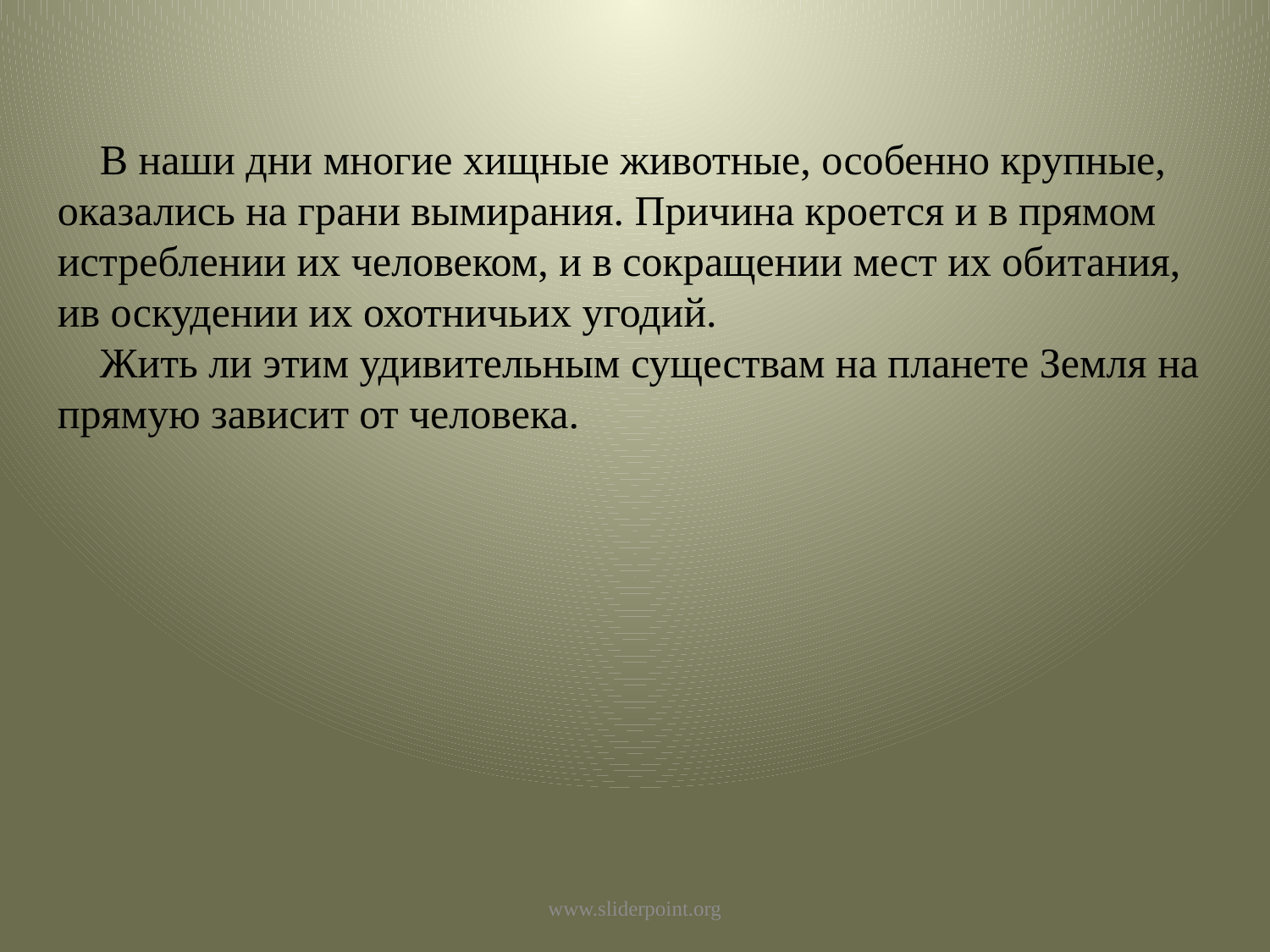

В наши дни многие хищные животные, особенно крупные, оказались на грани вымирания. Причина кроется и в прямом истреблении их человеком, и в сокращении мест их обитания, ив оскудении их охотничьих угодий.
    Жить ли этим удивительным существам на планете Земля на прямую зависит от человека.
www.sliderpoint.org